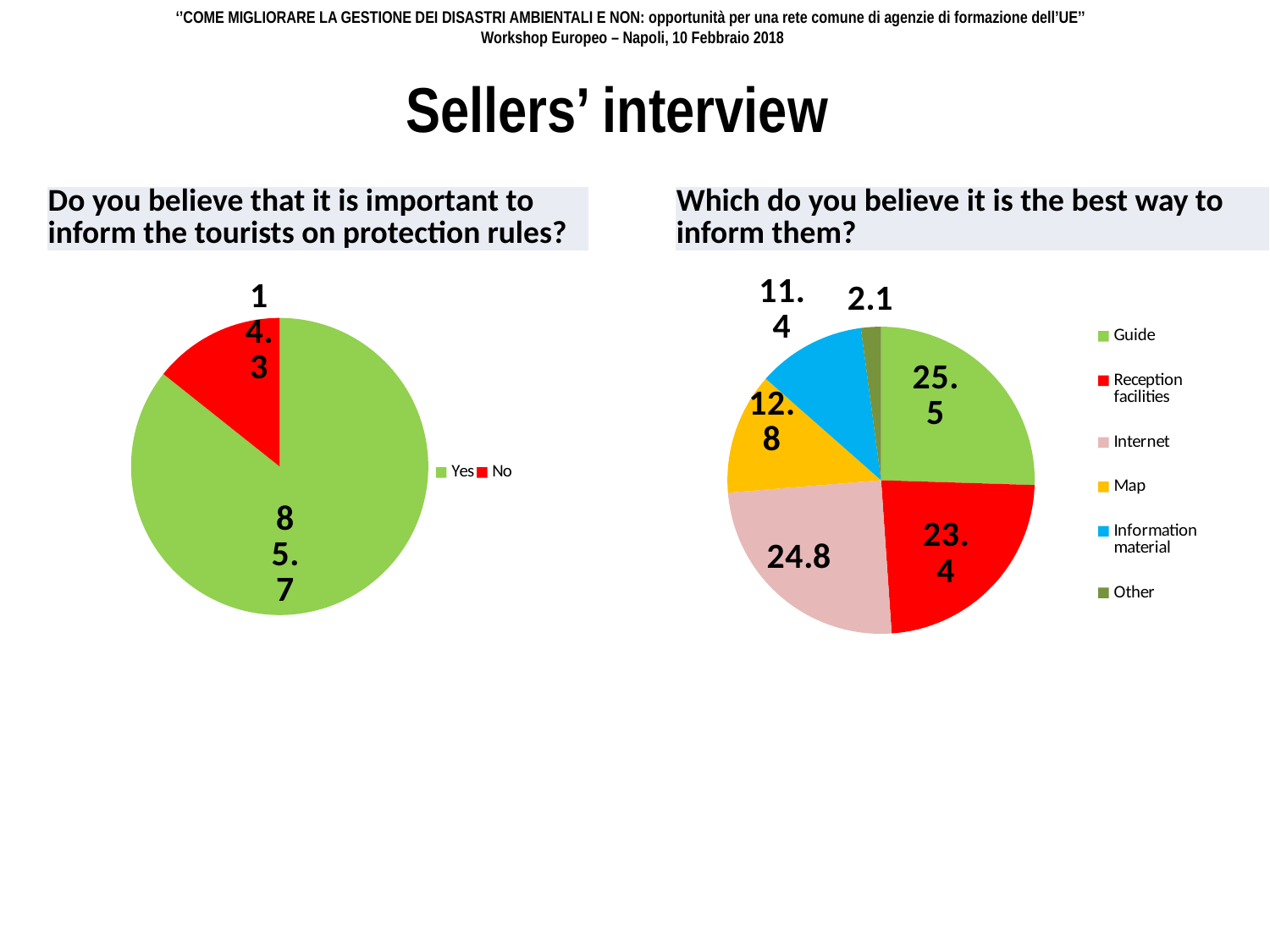

‘’COME MIGLIORARE LA GESTIONE DEI DISASTRI AMBIENTALI E NON: opportunità per una rete comune di agenzie di formazione dell’UE’’
Workshop Europeo – Napoli, 10 Febbraio 2018
Sellers’ interview
| Do you believe that it is important to inform the tourists on protection rules? |
| --- |
| Which do you believe it is the best way to inform them? |
| --- |

### Chart

| Category |  |
|---|---|
| Yes | 85.7 |
| No | 14.3 |

### Chart

| Category |  |
|---|---|
| Guide | 25.5 |
| Reception facilities | 23.4 |
| Internet | 24.8 |
| Map | 12.8 |
| Information material | 11.4 |
| Other | 2.1 |